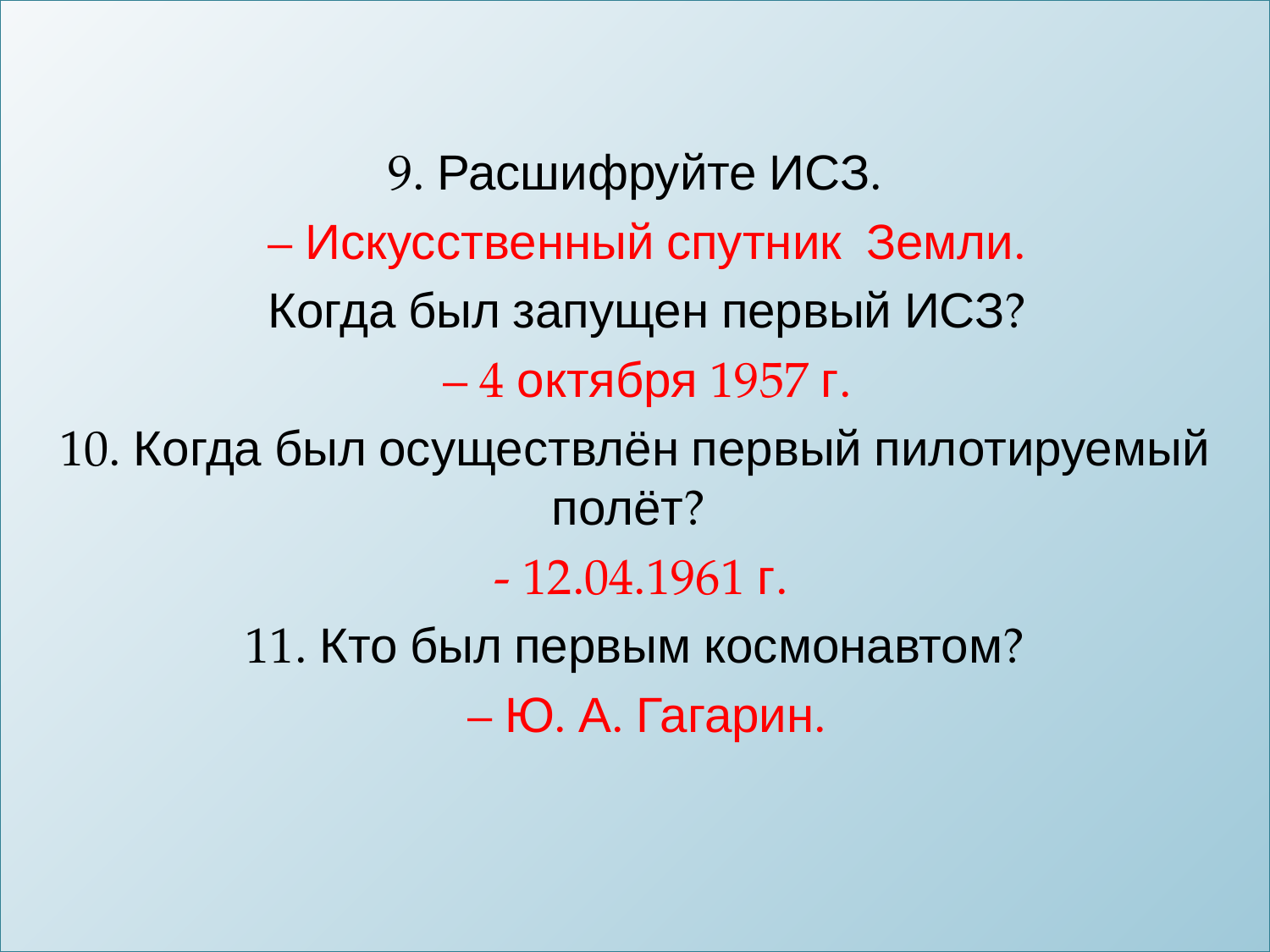

9. Расшифруйте ИСЗ.
  – Искусственный спутник  Земли.
  Когда был запущен первый ИСЗ?
  – 4 октября 1957 г.
10. Когда был осуществлён первый пилотируемый полёт?
 - 12.04.1961 г.
11. Кто был первым космонавтом?
  – Ю. А. Гагарин.